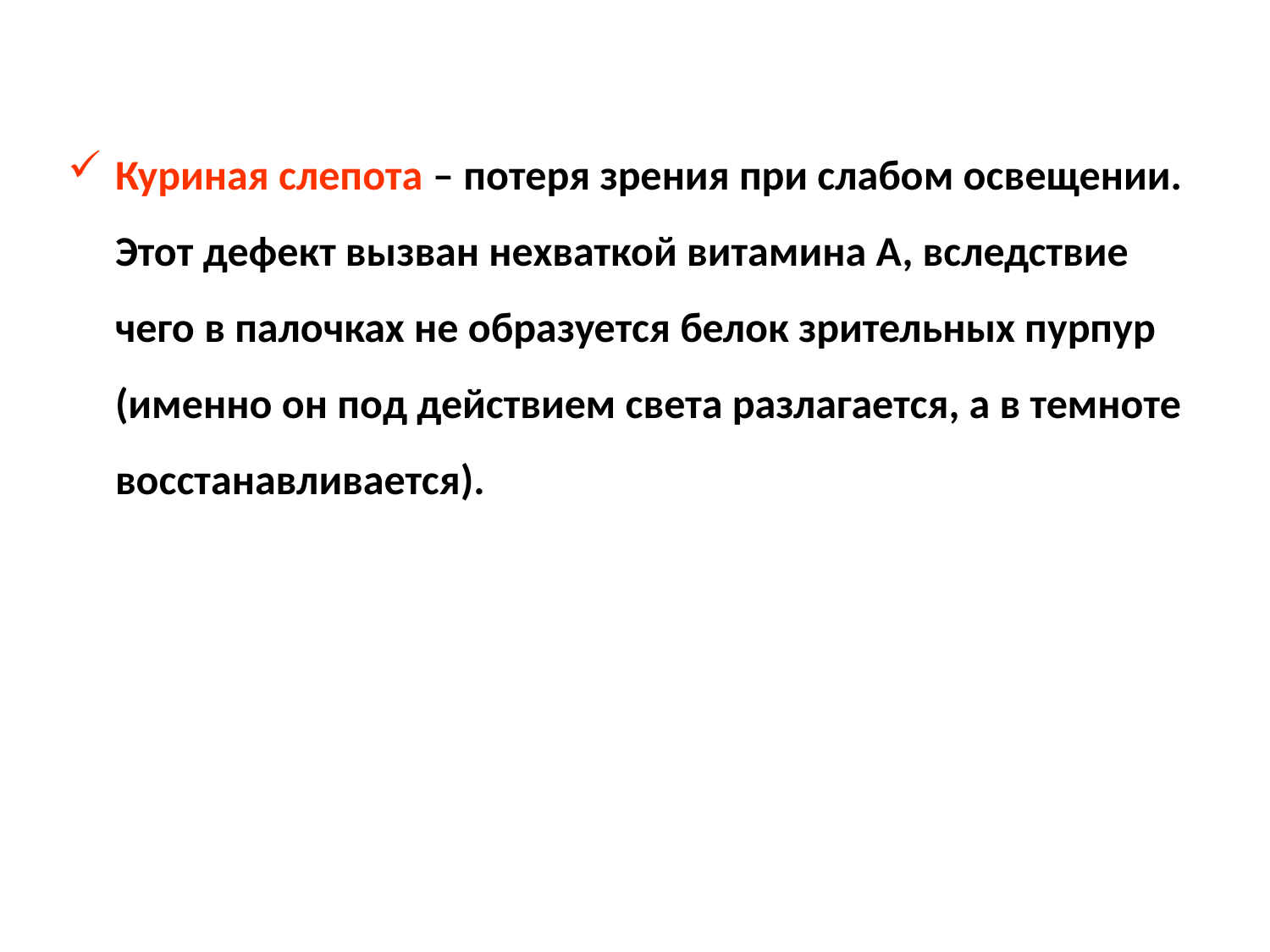

Куриная слепота – потеря зрения при слабом освещении. Этот дефект вызван нехваткой витамина А, вследствие чего в палочках не образуется белок зрительных пурпур (именно он под действием света разлагается, а в темноте восстанавливается).